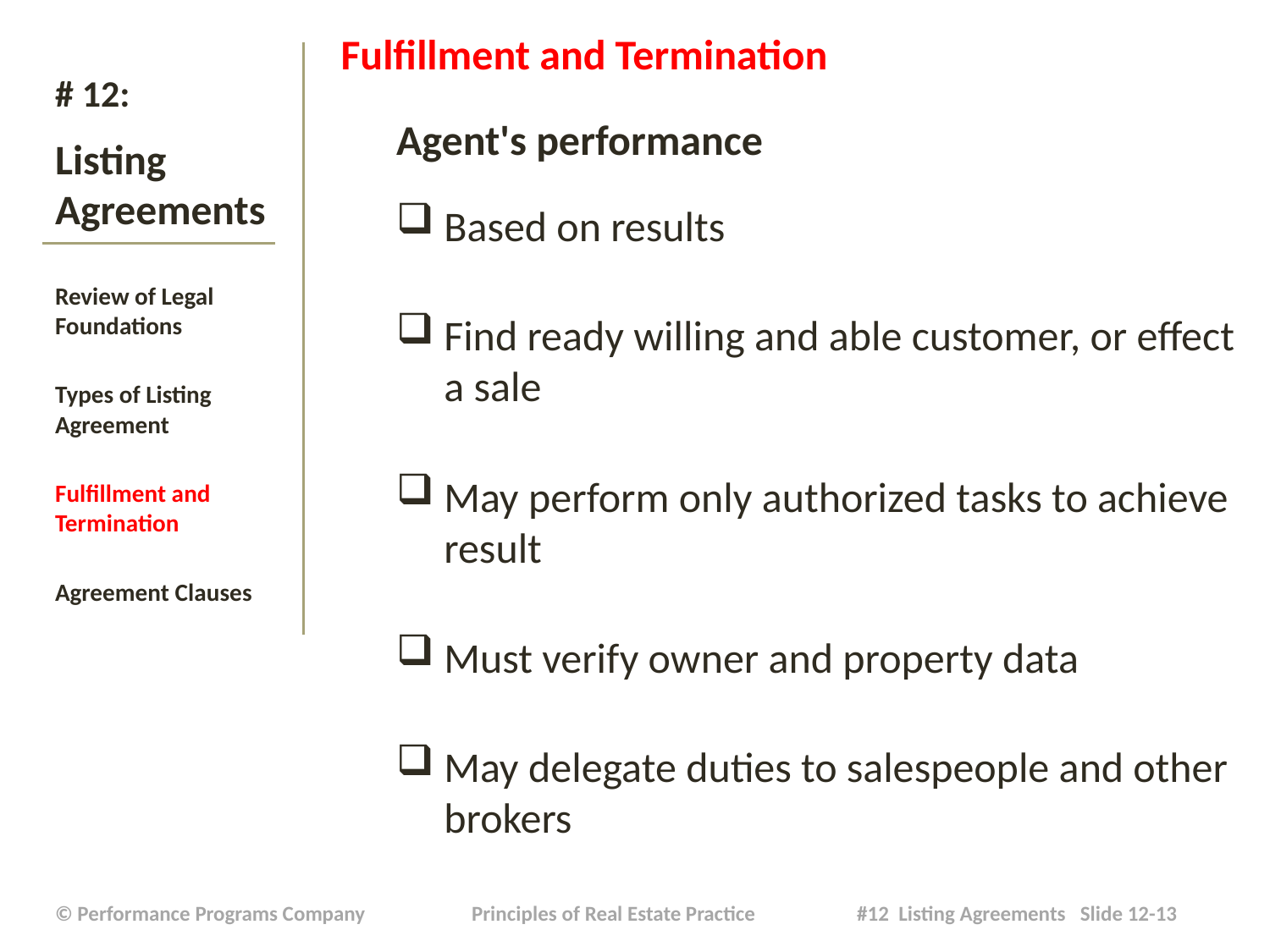

Fulfillment and Termination

Agent's performance

Based on results
Find ready willing and able customer, or effect a sale
May perform only authorized tasks to achieve result
Must verify owner and property data
May delegate duties to salespeople and other brokers
# # 12: Listing Agreements

Review of Legal Foundations

Types of Listing Agreement

Fulfillment and Termination

Agreement Clauses

| © Performance Programs Company Principles of Real Estate Practice #12 Listing Agreements Slide 12-13 |
| --- |